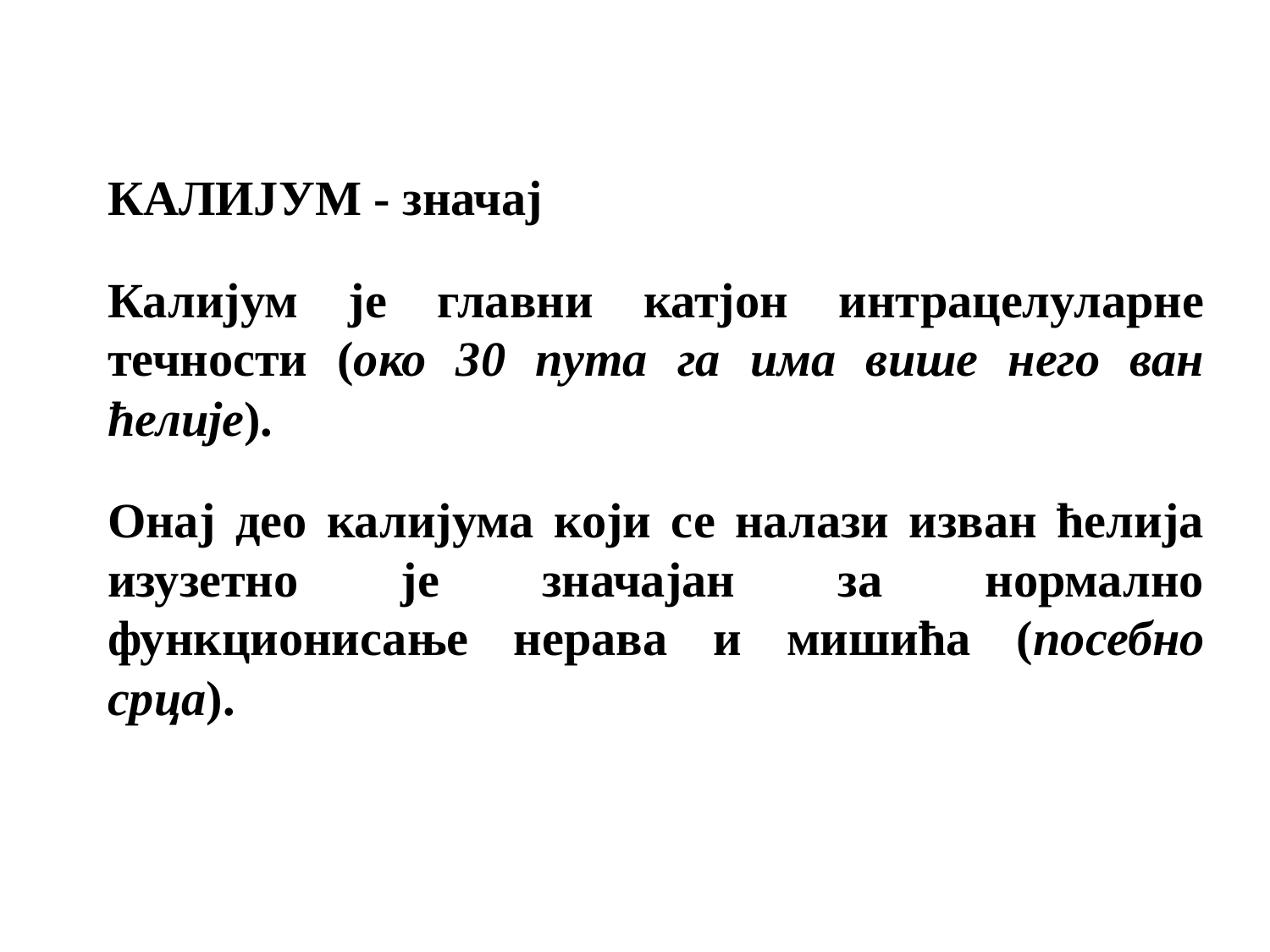

КАЛИЈУМ - значај

Калијум је главни катјон интрацелуларне течности (око 30 пута га има више него ван ћелије).

Онај део калијума који се налази изван ћелија изузетно је значајан за нормално функционисање нерава и мишића (посебно срца).